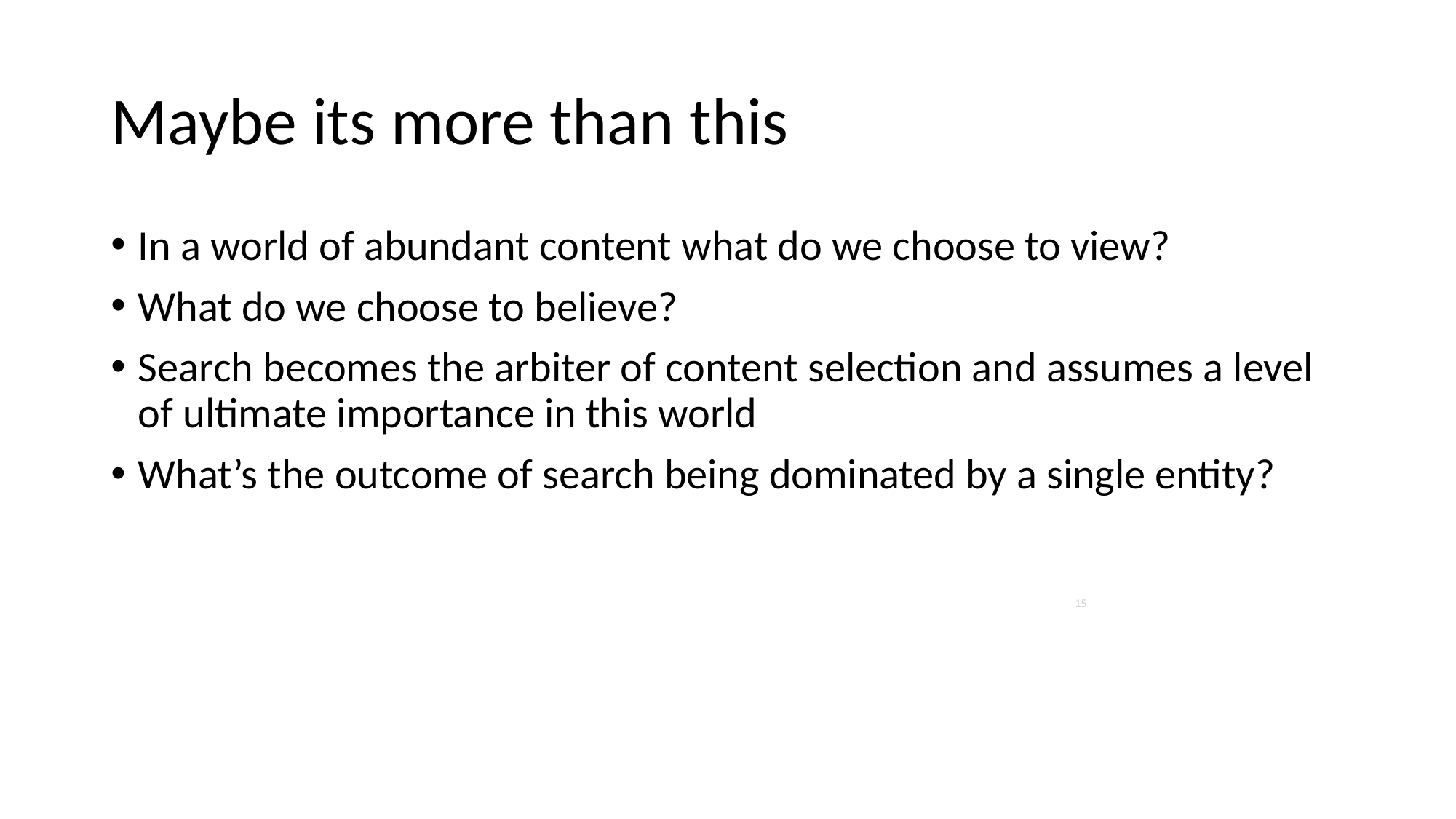

# Maybe its more than this
In a world of abundant content what do we choose to view?
What do we choose to believe?
Search becomes the arbiter of content selection and assumes a level of ultimate importance in this world
What’s the outcome of search being dominated by a single entity?

15